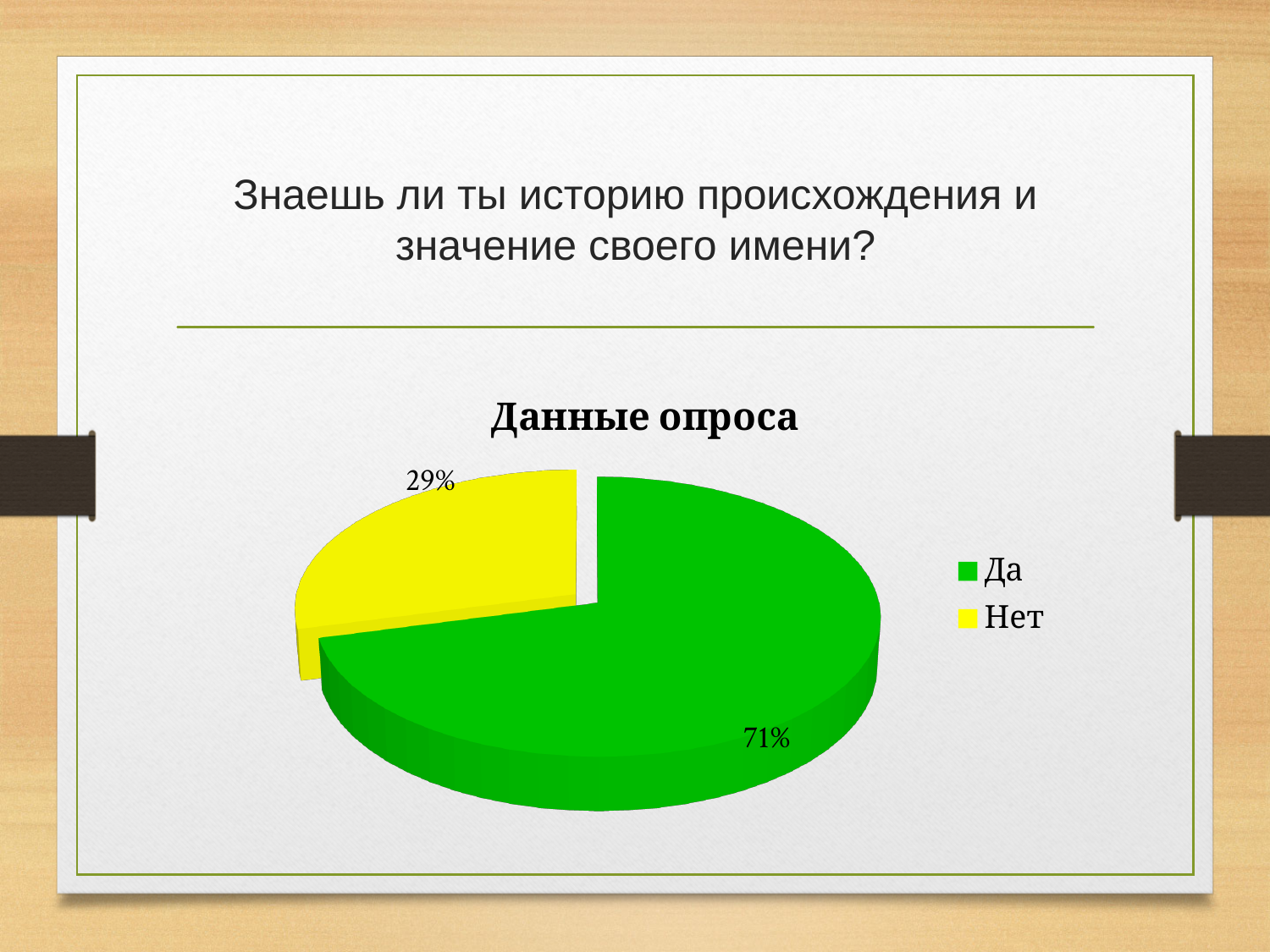

# Знаешь ли ты историю происхождения и значение своего имени?

[unsupported chart]